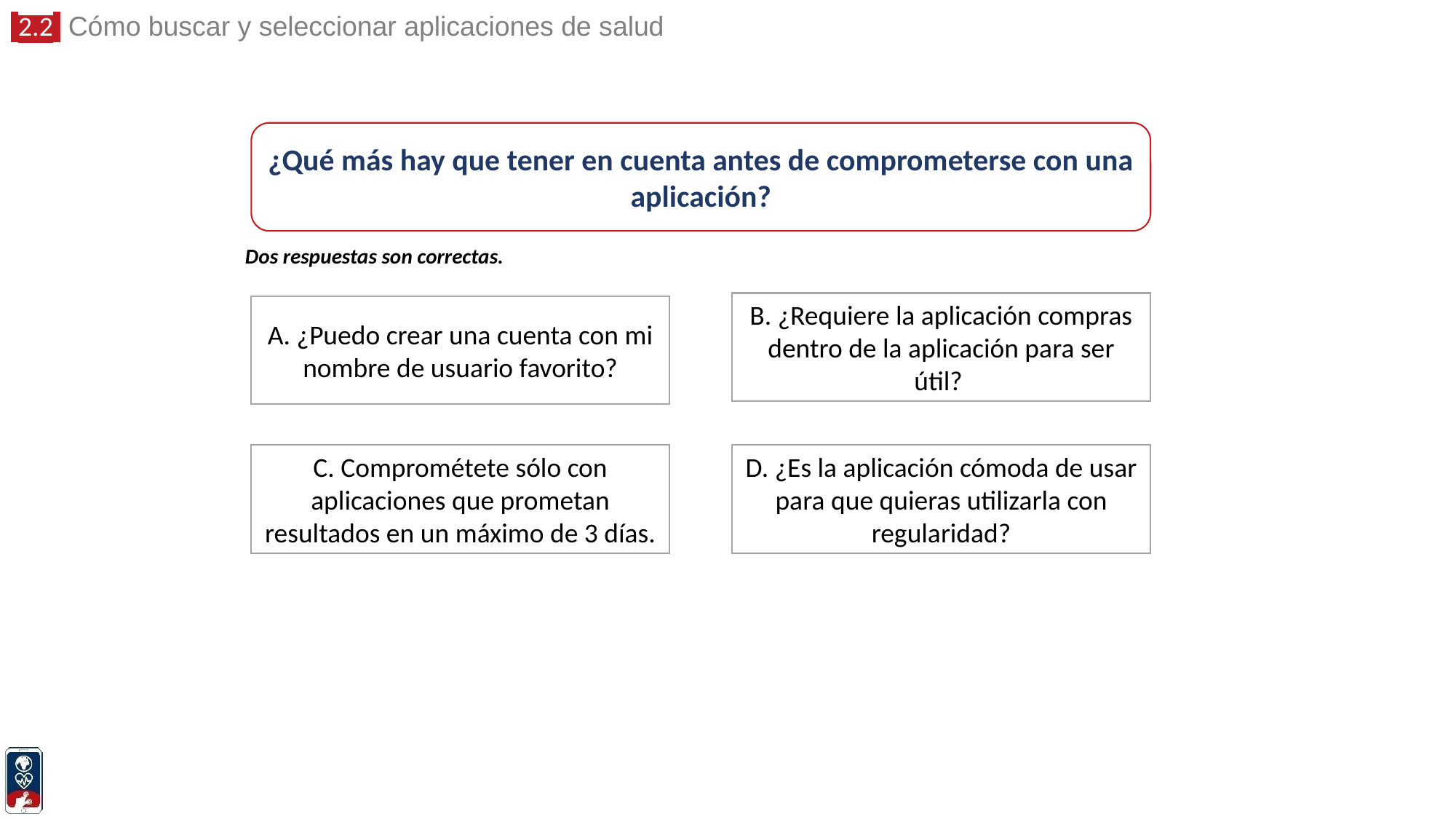

¿Qué más hay que tener en cuenta antes de comprometerse con una aplicación?
Dos respuestas son correctas.
B. ¿Requiere la aplicación compras dentro de la aplicación para ser útil?
A. ¿Puedo crear una cuenta con mi nombre de usuario favorito?
C. Comprométete sólo con aplicaciones que prometan resultados en un máximo de 3 días.
D. ¿Es la aplicación cómoda de usar para que quieras utilizarla con regularidad?